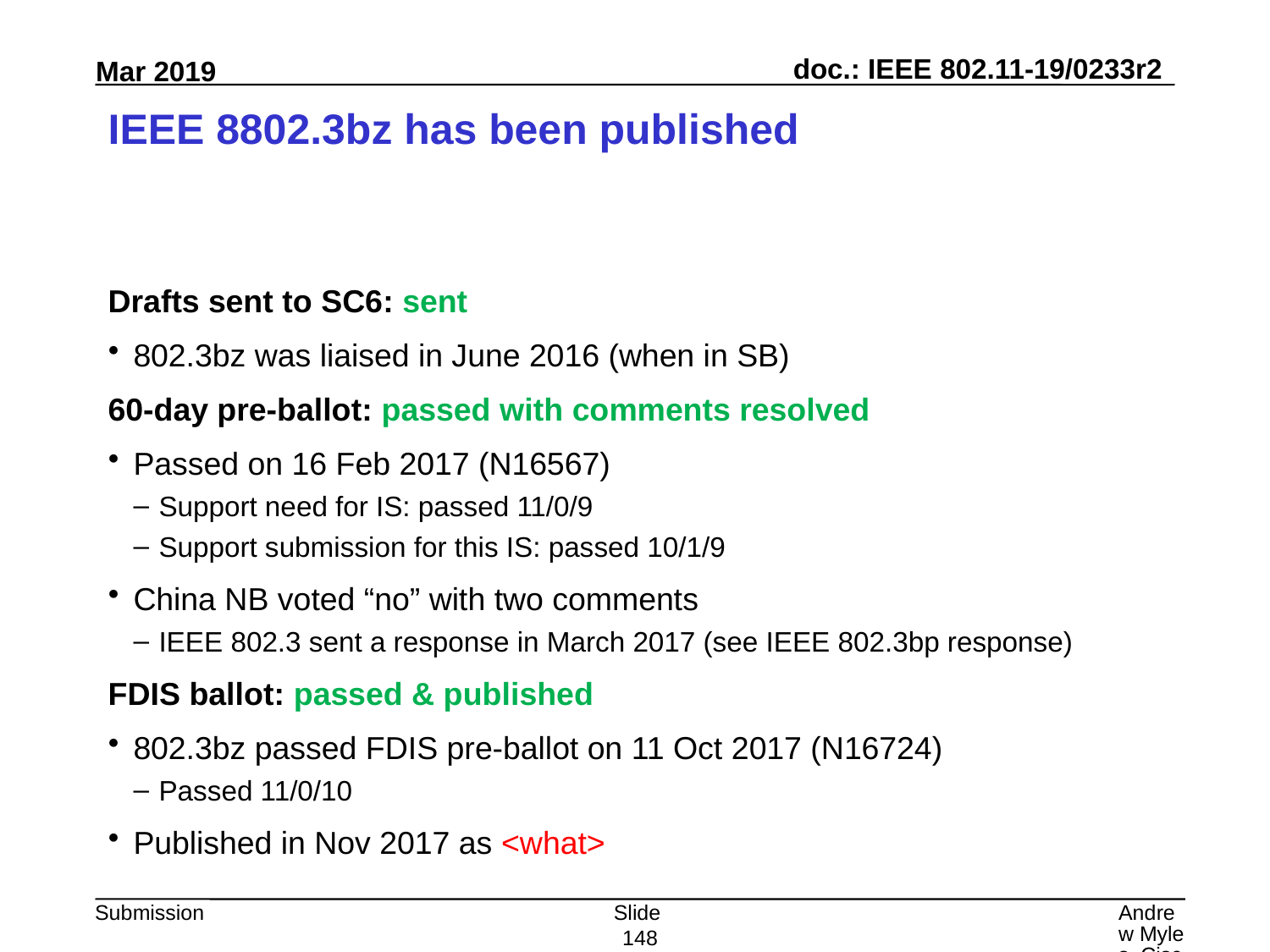

# IEEE 8802.3bz has been published
Drafts sent to SC6: sent
802.3bz was liaised in June 2016 (when in SB)
60-day pre-ballot: passed with comments resolved
Passed on 16 Feb 2017 (N16567)
Support need for IS: passed 11/0/9
Support submission for this IS: passed 10/1/9
China NB voted “no” with two comments
IEEE 802.3 sent a response in March 2017 (see IEEE 802.3bp response)
FDIS ballot: passed & published
802.3bz passed FDIS pre-ballot on 11 Oct 2017 (N16724)
Passed 11/0/10
Published in Nov 2017 as <what>

Slide 148
Andrew Myles, Cisco